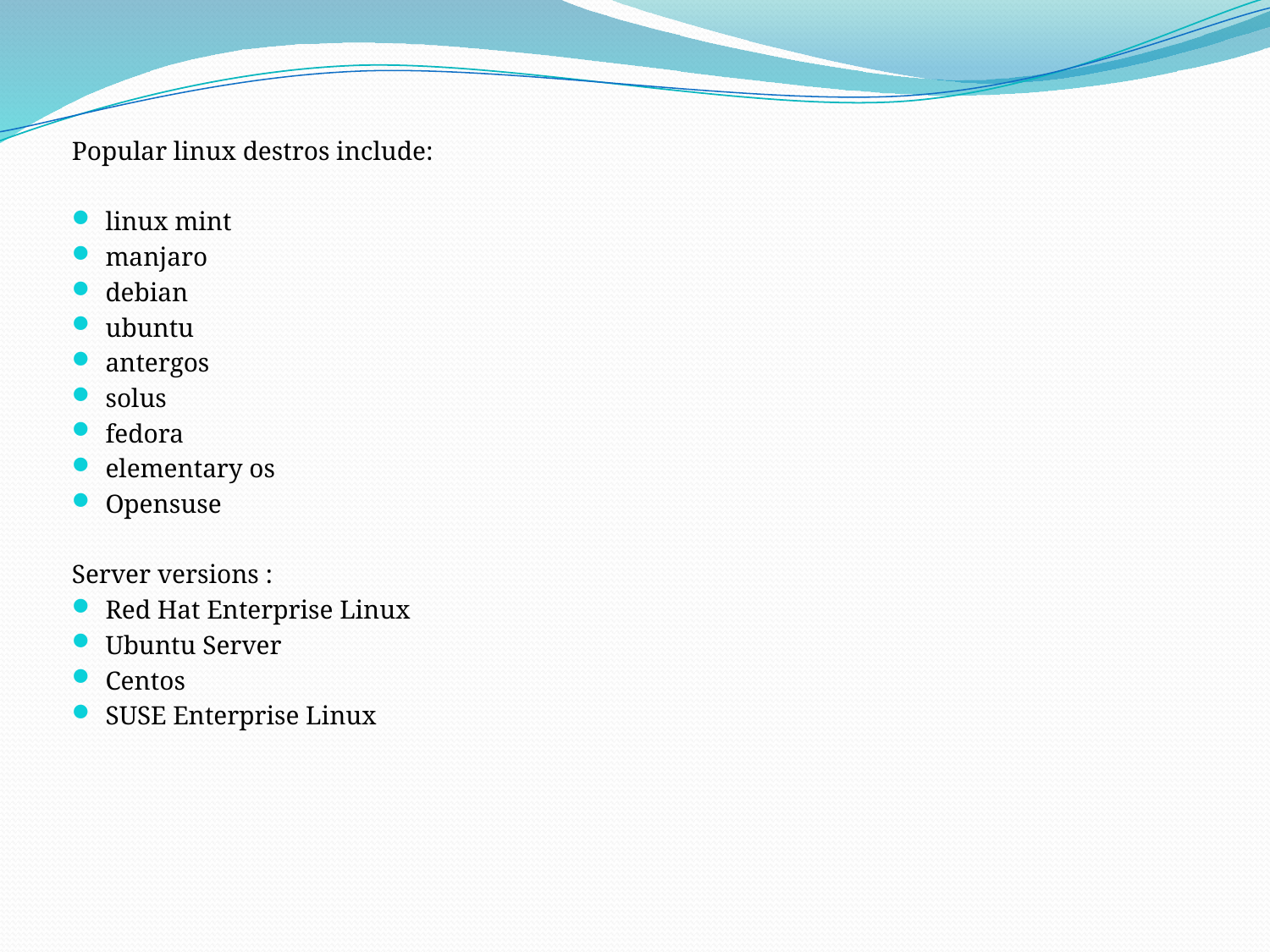

Popular linux destros include:

linux mint
manjaro
debian
ubuntu
antergos
solus
fedora
elementary os
Opensuse

Server versions :
Red Hat Enterprise Linux
Ubuntu Server
Centos
SUSE Enterprise Linux